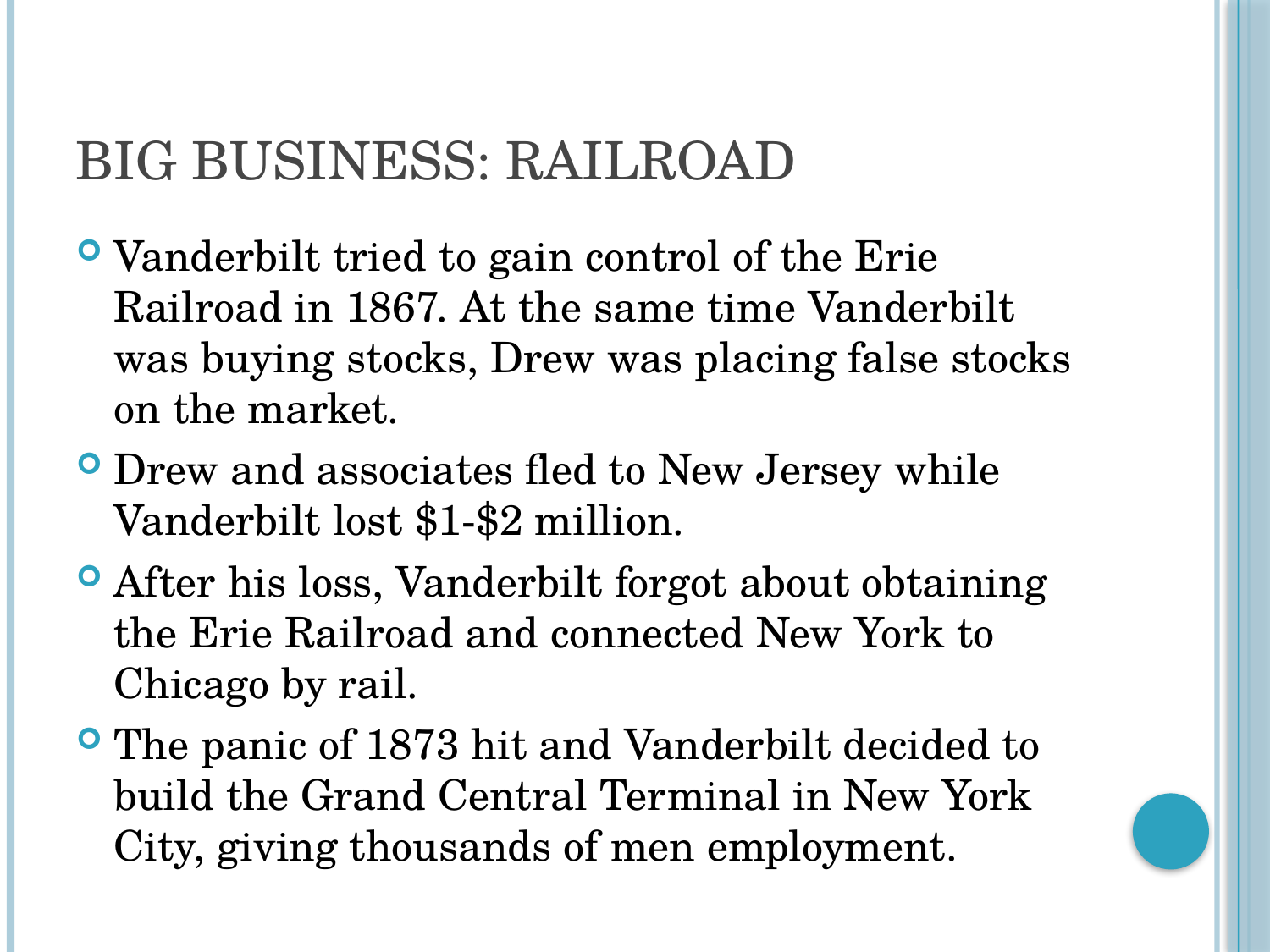

# Big Business: Railroad
Vanderbilt tried to gain control of the Erie Railroad in 1867. At the same time Vanderbilt was buying stocks, Drew was placing false stocks on the market.
Drew and associates fled to New Jersey while Vanderbilt lost $1-$2 million.
After his loss, Vanderbilt forgot about obtaining the Erie Railroad and connected New York to Chicago by rail.
The panic of 1873 hit and Vanderbilt decided to build the Grand Central Terminal in New York City, giving thousands of men employment.